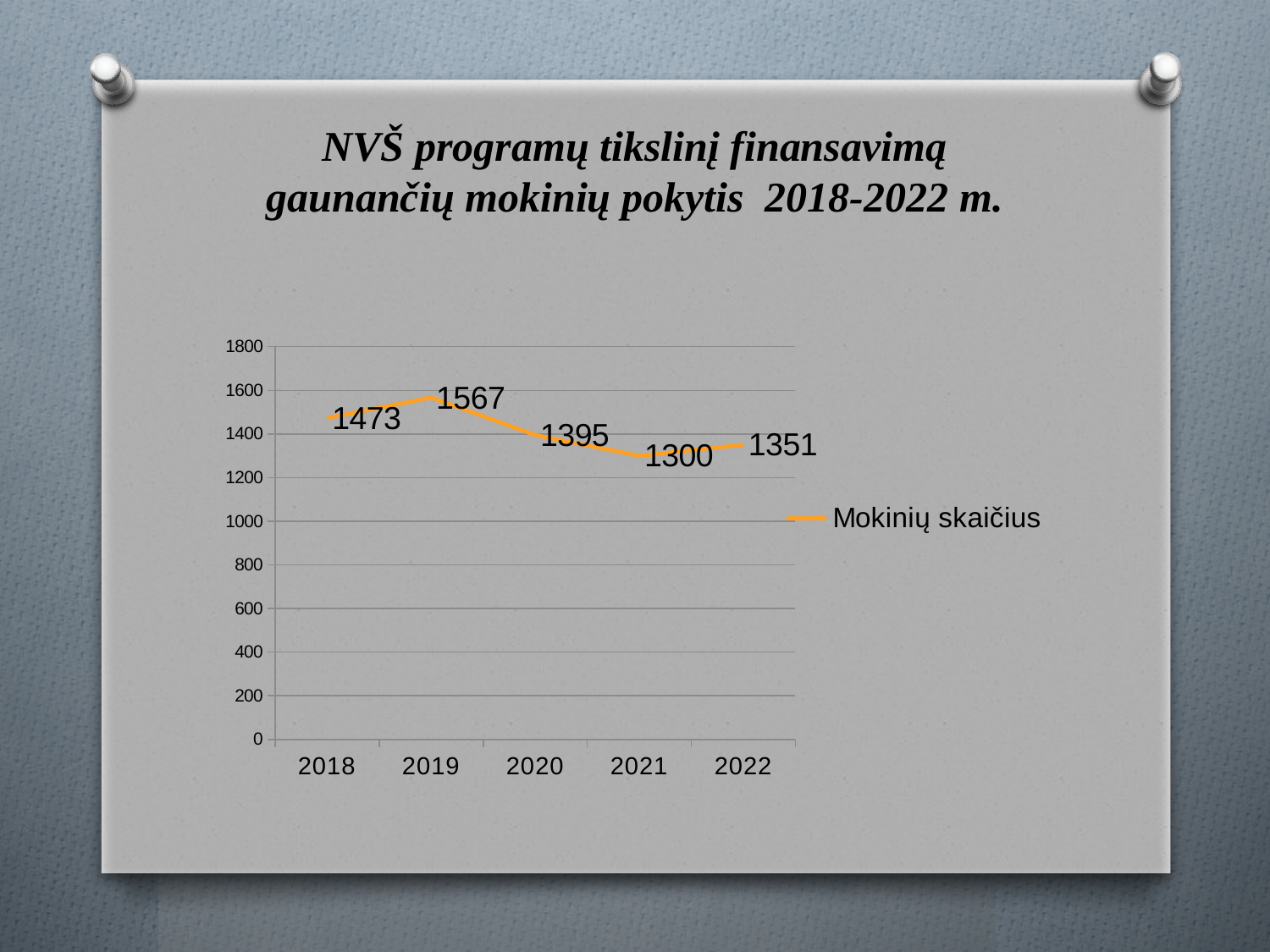

# NVŠ programų tikslinį finansavimą gaunančių mokinių pokytis  2018-2022 m.

### Chart

| Category | Mokinių skaičius |
|---|---|
| 2018 | 1473.0 |
| 2019 | 1567.0 |
| 2020 | 1395.0 |
| 2021 | 1300.0 |
| 2022 | 1351.0 |